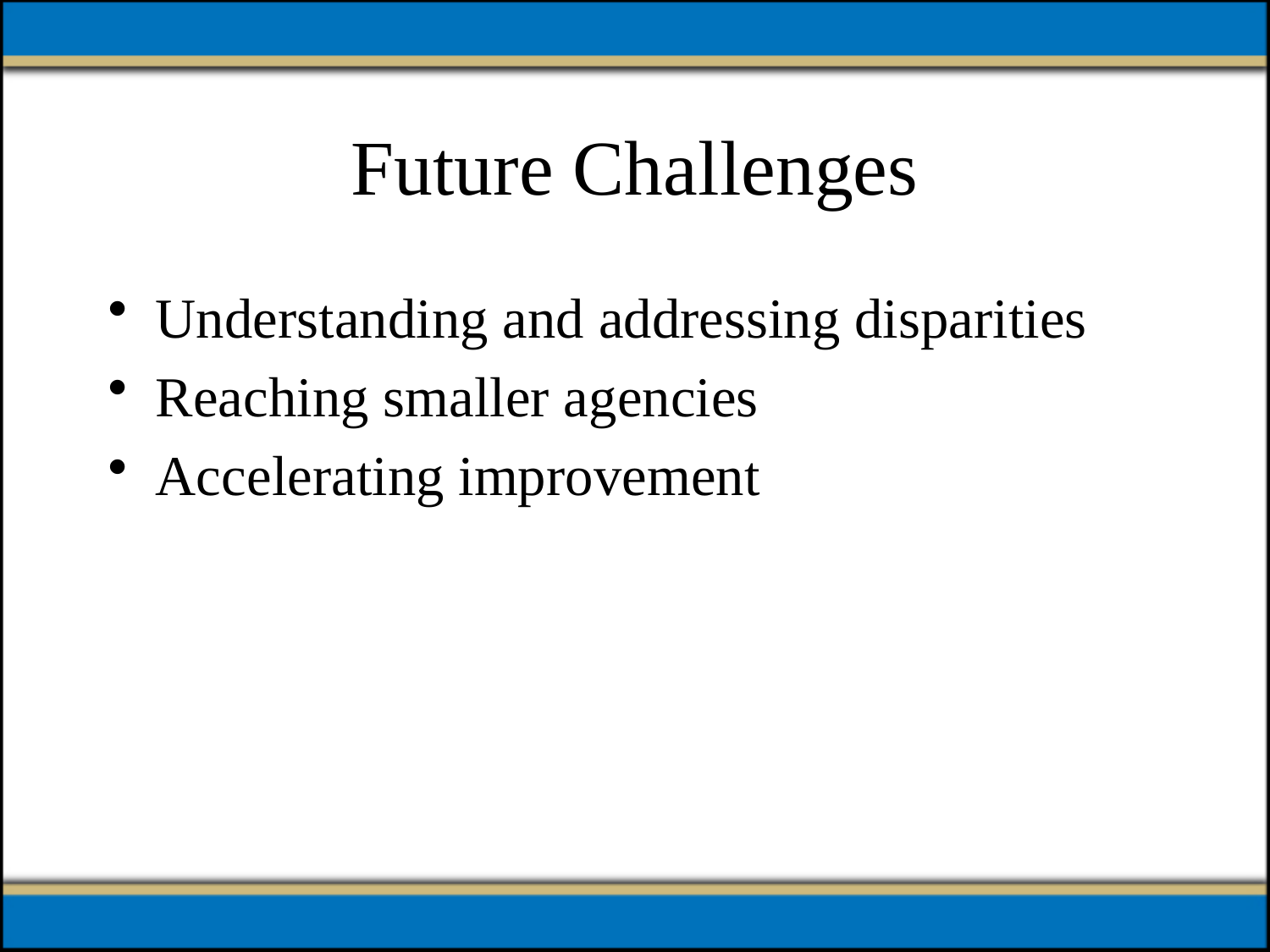

# Future Challenges
Understanding and addressing disparities
Reaching smaller agencies
Accelerating improvement